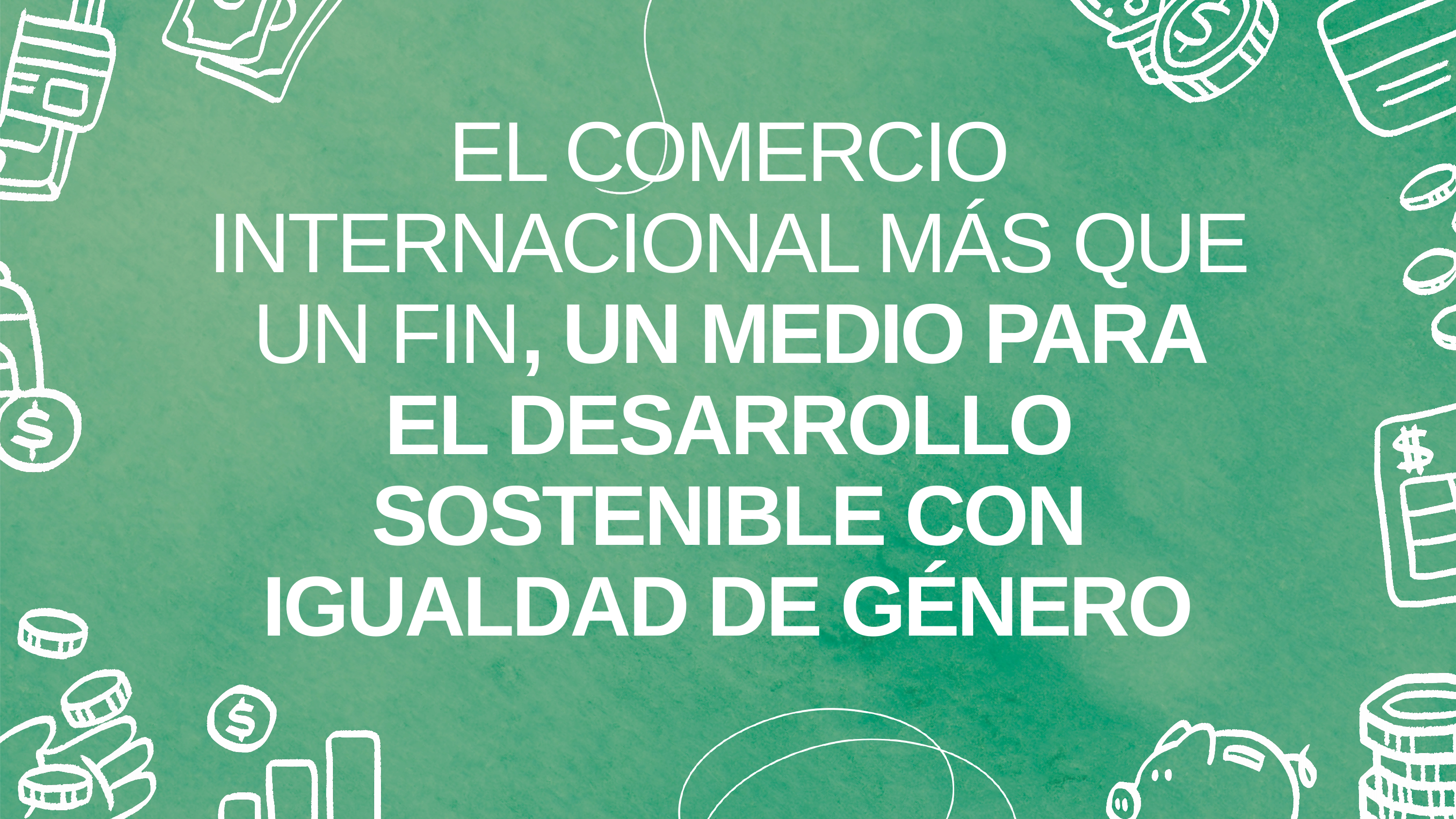

EL COMERCIO INTERNACIONAL MÁS QUE UN FIN, UN MEDIO PARA EL DESARROLLO SOSTENIBLE CON IGUALDAD DE GÉNERO